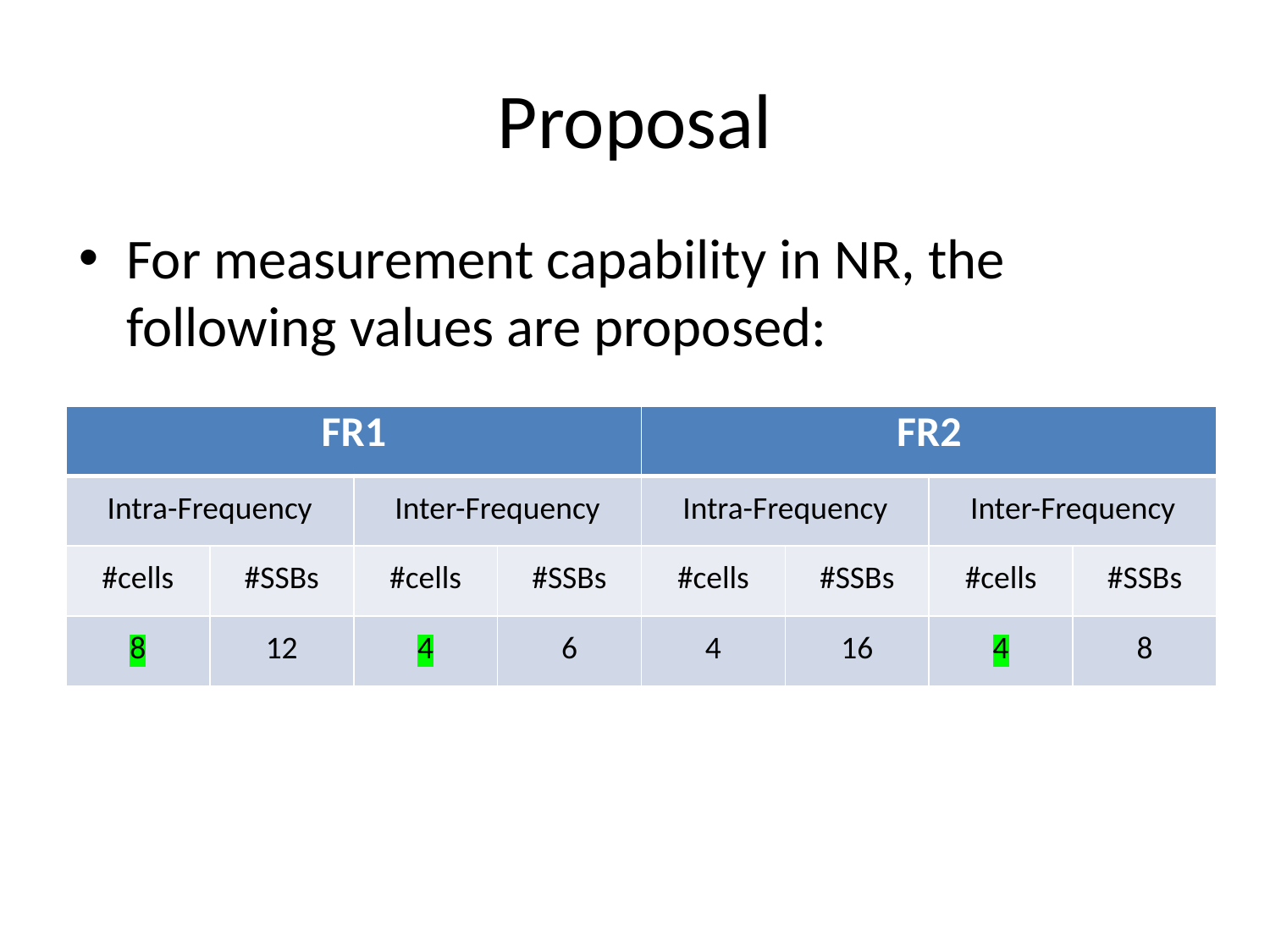

# Proposal
For measurement capability in NR, the following values are proposed:
| FR1 |  |  |  | FR2 |  |  |  |
| --- | --- | --- | --- | --- | --- | --- | --- |
| Intra-Frequency |  | Inter-Frequency |  | Intra-Frequency |  | Inter-Frequency |  |
| #cells | #SSBs | #cells | #SSBs | #cells | #SSBs | #cells | #SSBs |
| 8 | 12 | 4 | 6 | 4 | 16 | 4 | 8 |